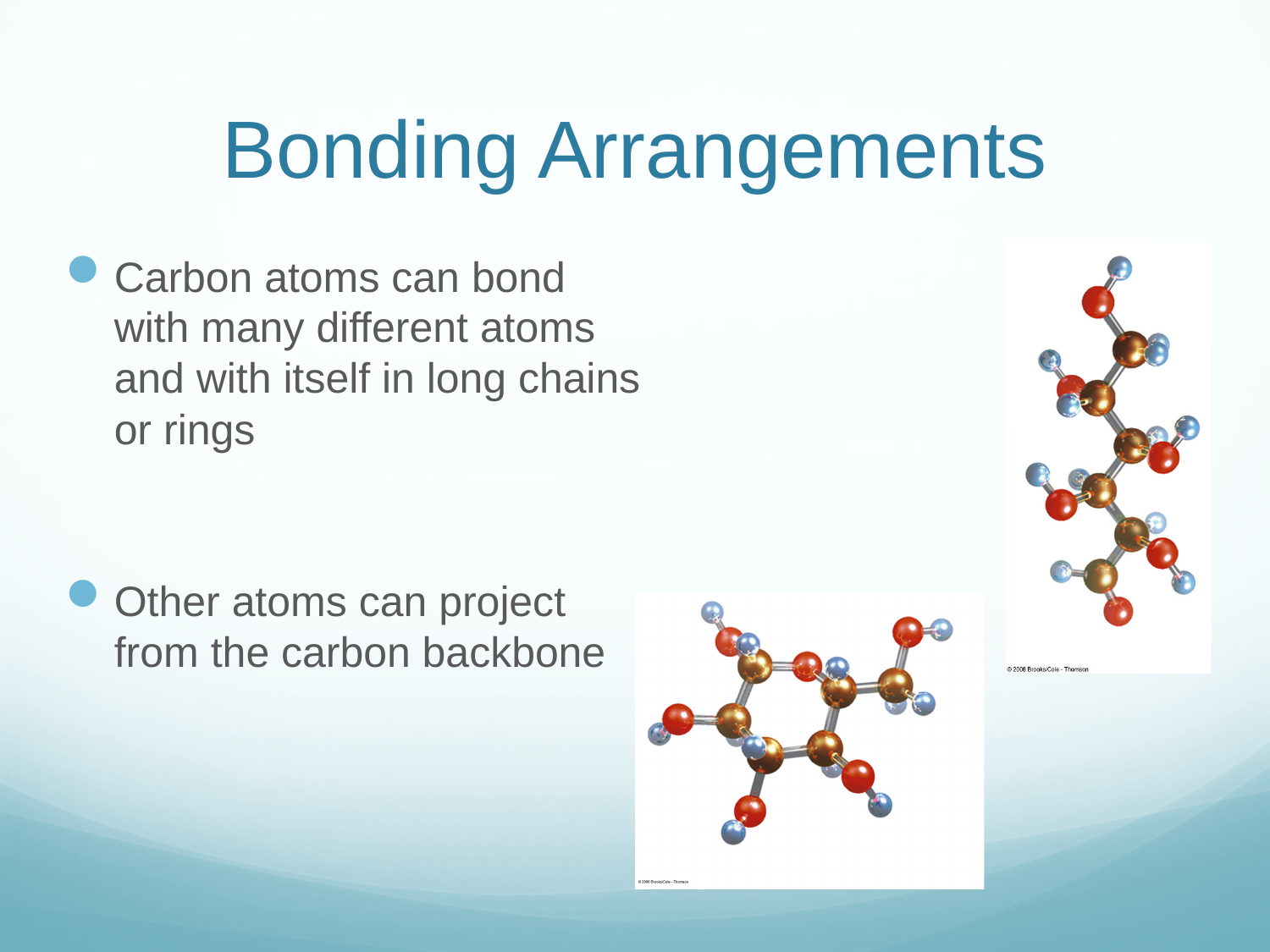

# Bonding Arrangements
Carbon atoms can bond with many different atoms and with itself in long chains or rings

Other atoms can project from the carbon backbone